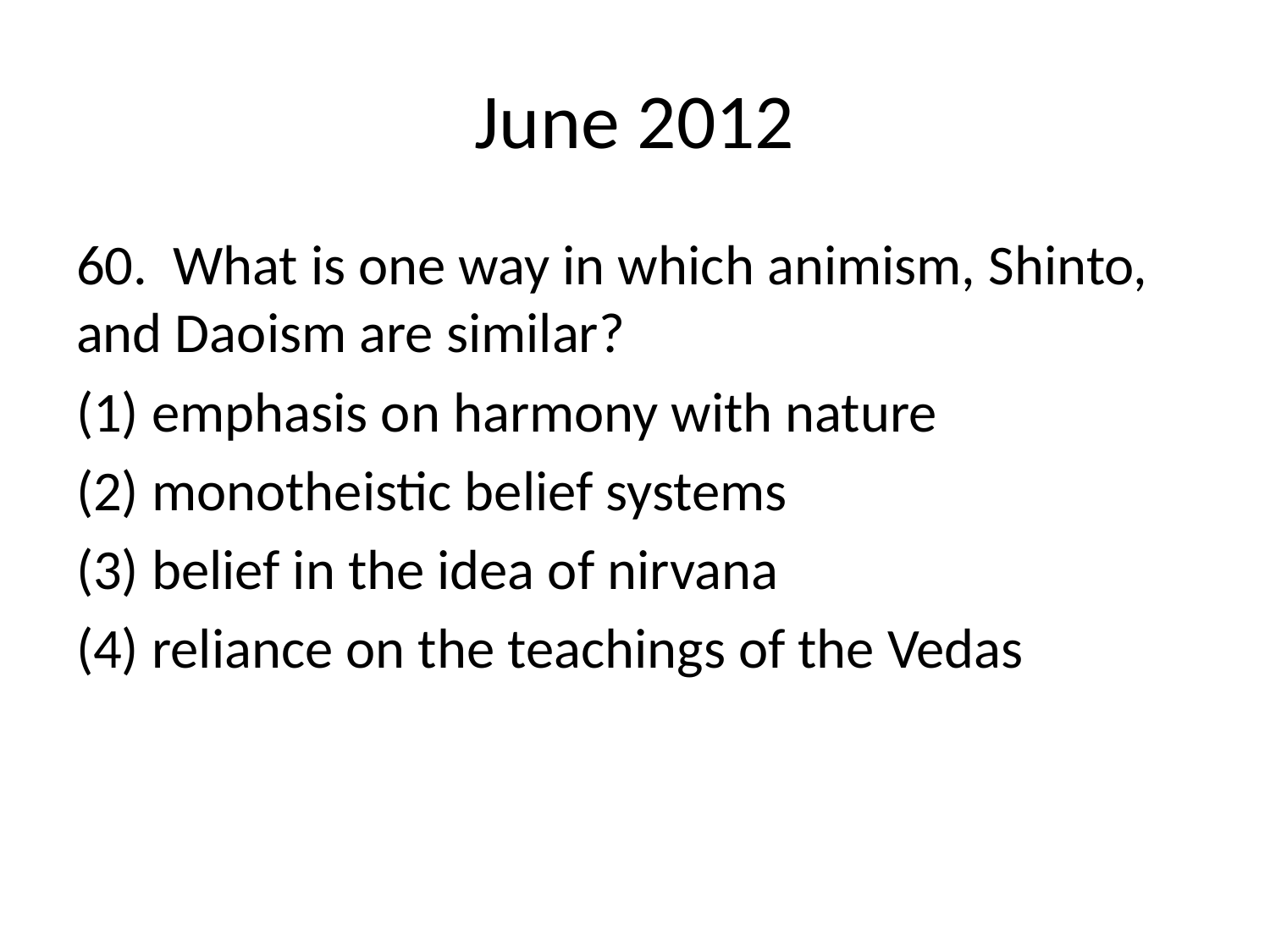

# June 2012
60.  What is one way in which animism, Shinto, and Daoism are similar?
(1) emphasis on harmony with nature
(2) monotheistic belief systems
(3) belief in the idea of nirvana
(4) reliance on the teachings of the Vedas